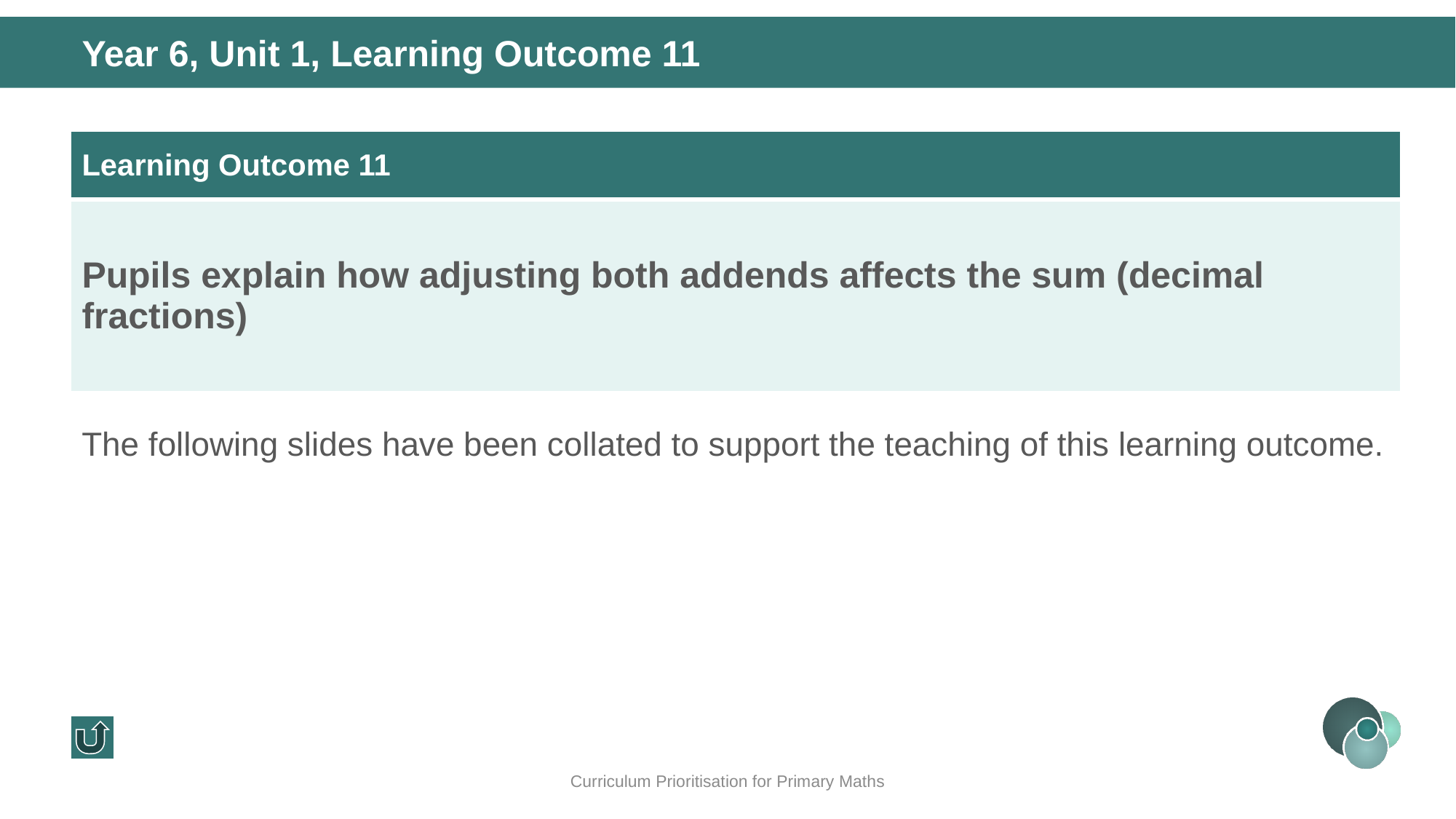

Year 6, Unit 1, Learning Outcome 11
| Learning Outcome 11 |
| --- |
| Pupils explain how adjusting both addends affects the sum (decimal fractions) |
The following slides have been collated to support the teaching of this learning outcome.

Curriculum Prioritisation for Primary Maths